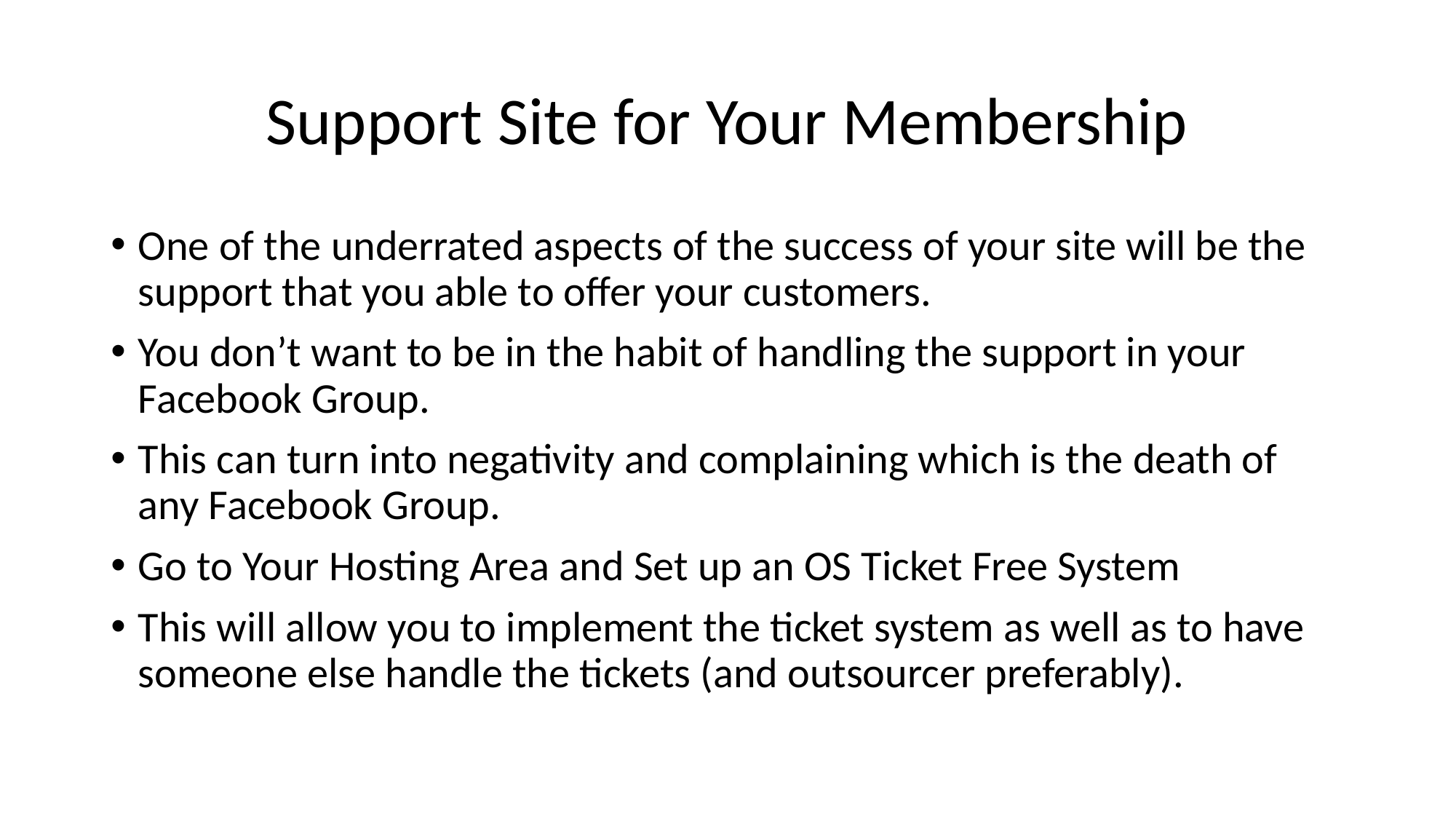

# Support Site for Your Membership
One of the underrated aspects of the success of your site will be the support that you able to offer your customers.
You don’t want to be in the habit of handling the support in your Facebook Group.
This can turn into negativity and complaining which is the death of any Facebook Group.
Go to Your Hosting Area and Set up an OS Ticket Free System
This will allow you to implement the ticket system as well as to have someone else handle the tickets (and outsourcer preferably).